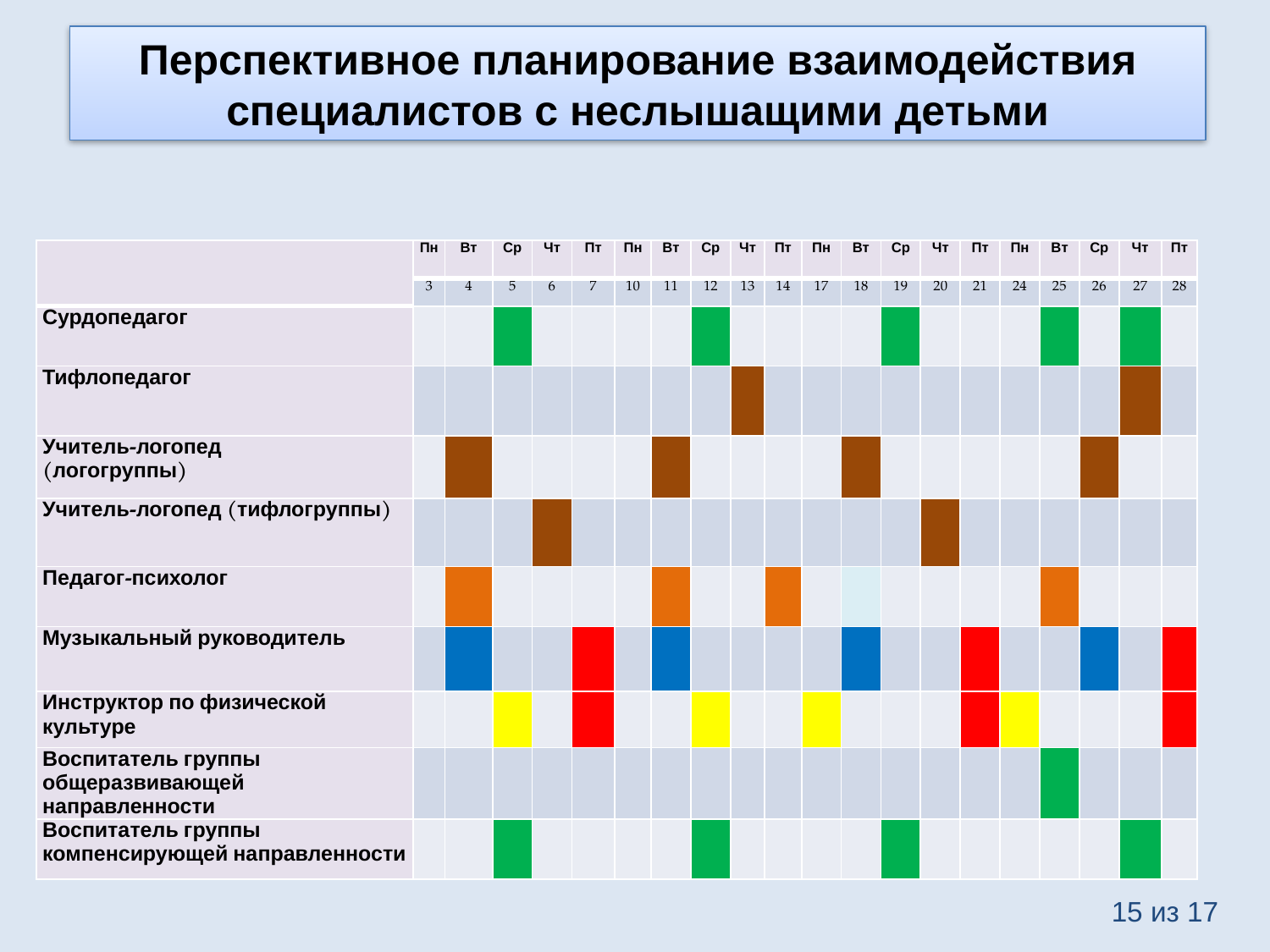

Перспективное планирование взаимодействия специалистов с неслышащими детьми
|  | Пн | Вт | Ср | Чт | Пт | Пн | Вт | Ср | Чт | Пт | Пн | Вт | Ср | Чт | Пт | Пн | Вт | Ср | Чт | Пт |
| --- | --- | --- | --- | --- | --- | --- | --- | --- | --- | --- | --- | --- | --- | --- | --- | --- | --- | --- | --- | --- |
|  | 3 | 4 | 5 | 6 | 7 | 10 | 11 | 12 | 13 | 14 | 17 | 18 | 19 | 20 | 21 | 24 | 25 | 26 | 27 | 28 |
| Сурдопедагог |  |  |  |  |  |  |  |  |  |  |  |  |  |  |  |  |  |  |  |  |
| Тифлопедагог |  |  |  |  |  |  |  |  |  |  |  |  |  |  |  |  |  |  |  |  |
| Учитель-логопед (логогруппы) |  |  |  |  |  |  |  |  |  |  |  |  |  |  |  |  |  |  |  |  |
| Учитель-логопед (тифлогруппы) |  |  |  |  |  |  |  |  |  |  |  |  |  |  |  |  |  |  |  |  |
| Педагог-психолог |  |  |  |  |  |  |  |  |  |  |  |  |  |  |  |  |  |  |  |  |
| Музыкальный руководитель |  |  |  |  |  |  |  |  |  |  |  |  |  |  |  |  |  |  |  |  |
| Инструктор по физической культуре |  |  |  |  |  |  |  |  |  |  |  |  |  |  |  |  |  |  |  |  |
| Воспитатель группы общеразвивающей направленности |  |  |  |  |  |  |  |  |  |  |  |  |  |  |  |  |  |  |  |  |
| Воспитатель группы компенсирующей направленности |  |  |  |  |  |  |  |  |  |  |  |  |  |  |  |  |  |  |  |  |
15 из 17